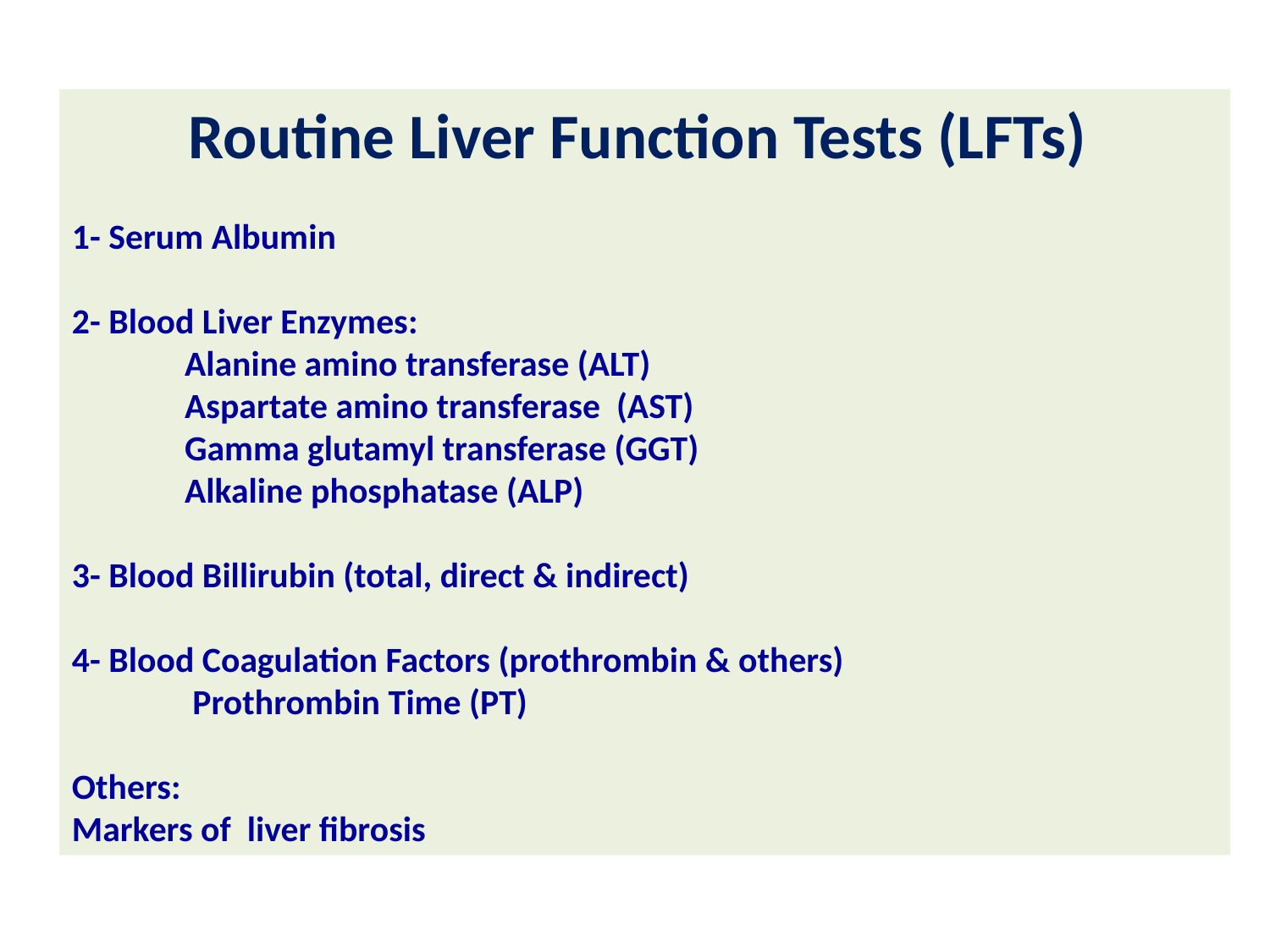

Routine Liver Function Tests (LFTs)

1- Serum Albumin

2- Blood Liver Enzymes:
              Alanine amino transferase (ALT)
              Aspartate amino transferase  (AST)
              Gamma glutamyl transferase (GGT)
              Alkaline phosphatase (ALP)

3- Blood Billirubin (total, direct & indirect)

4- Blood Coagulation Factors (prothrombin & others)
               Prothrombin Time (PT)

Others:
Markers of  liver fibrosis